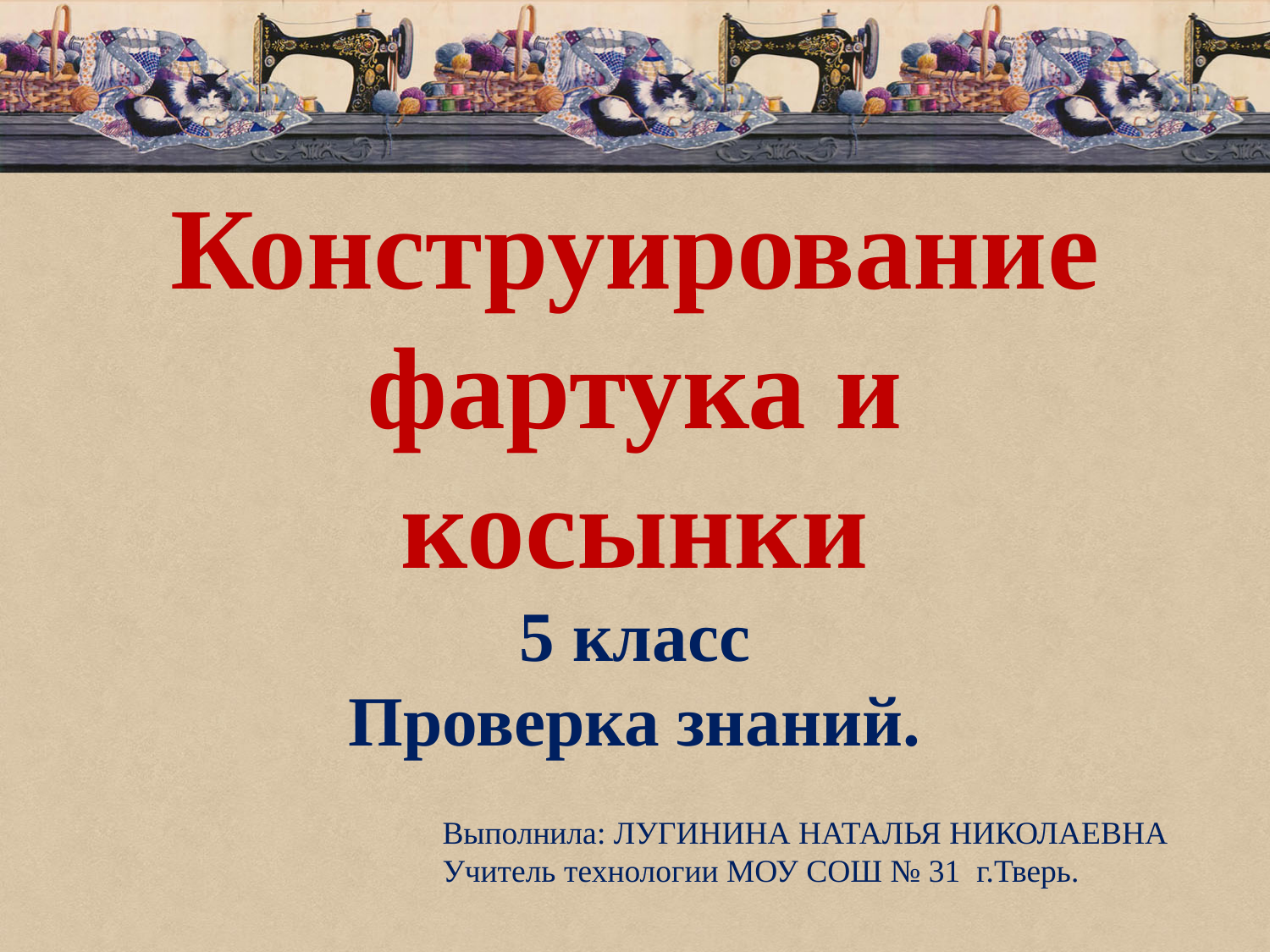

Конструирование фартука и
косынки
5 класс
Проверка знаний.

Выполнила: ЛУГИНИНА НАТАЛЬЯ НИКОЛАЕВНА
Учитель технологии МОУ СОШ № 31  г.Тверь.